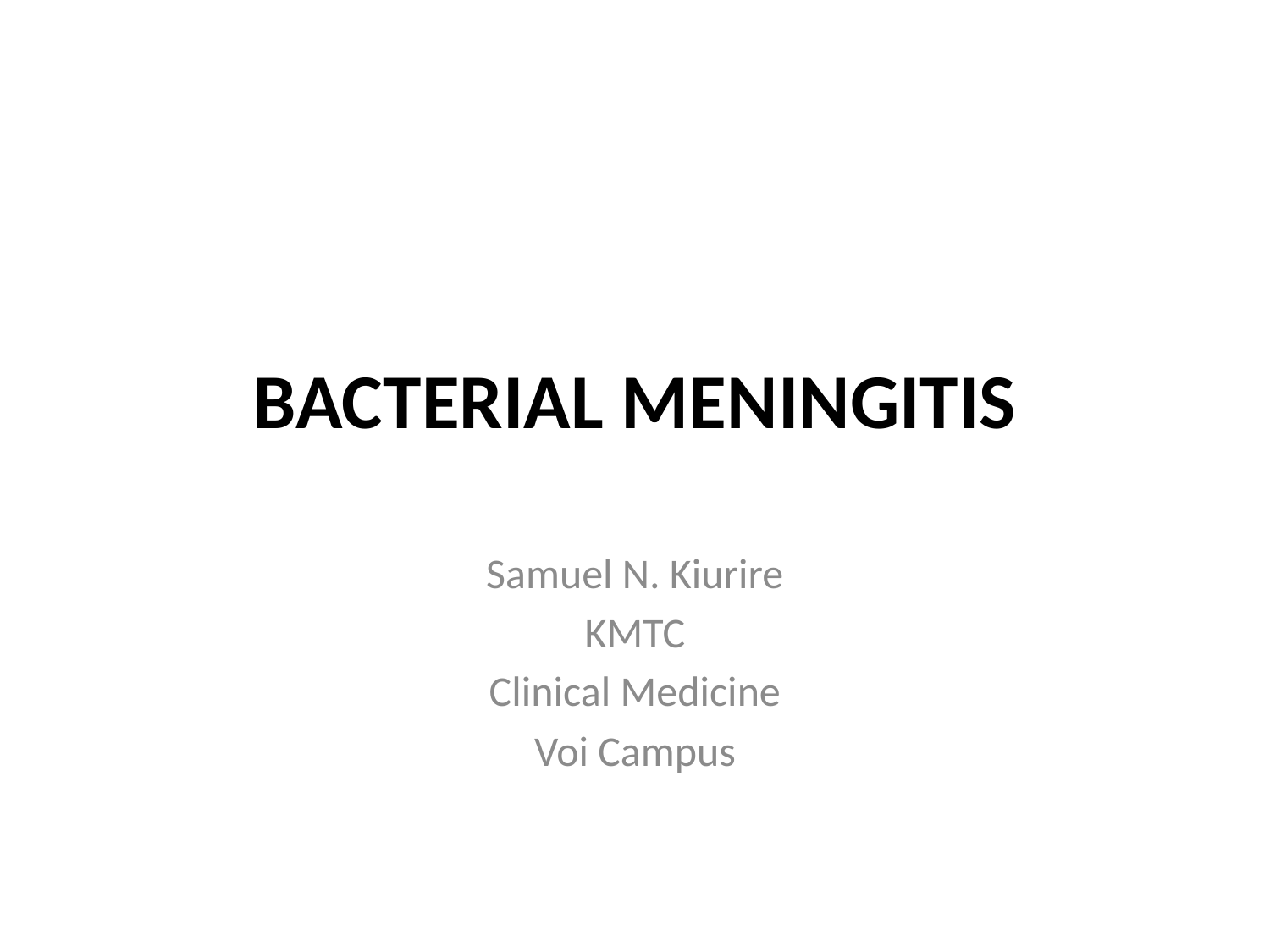

# BACTERIAL MENINGITIS
Samuel N. Kiurire
KMTC
Clinical Medicine
Voi Campus